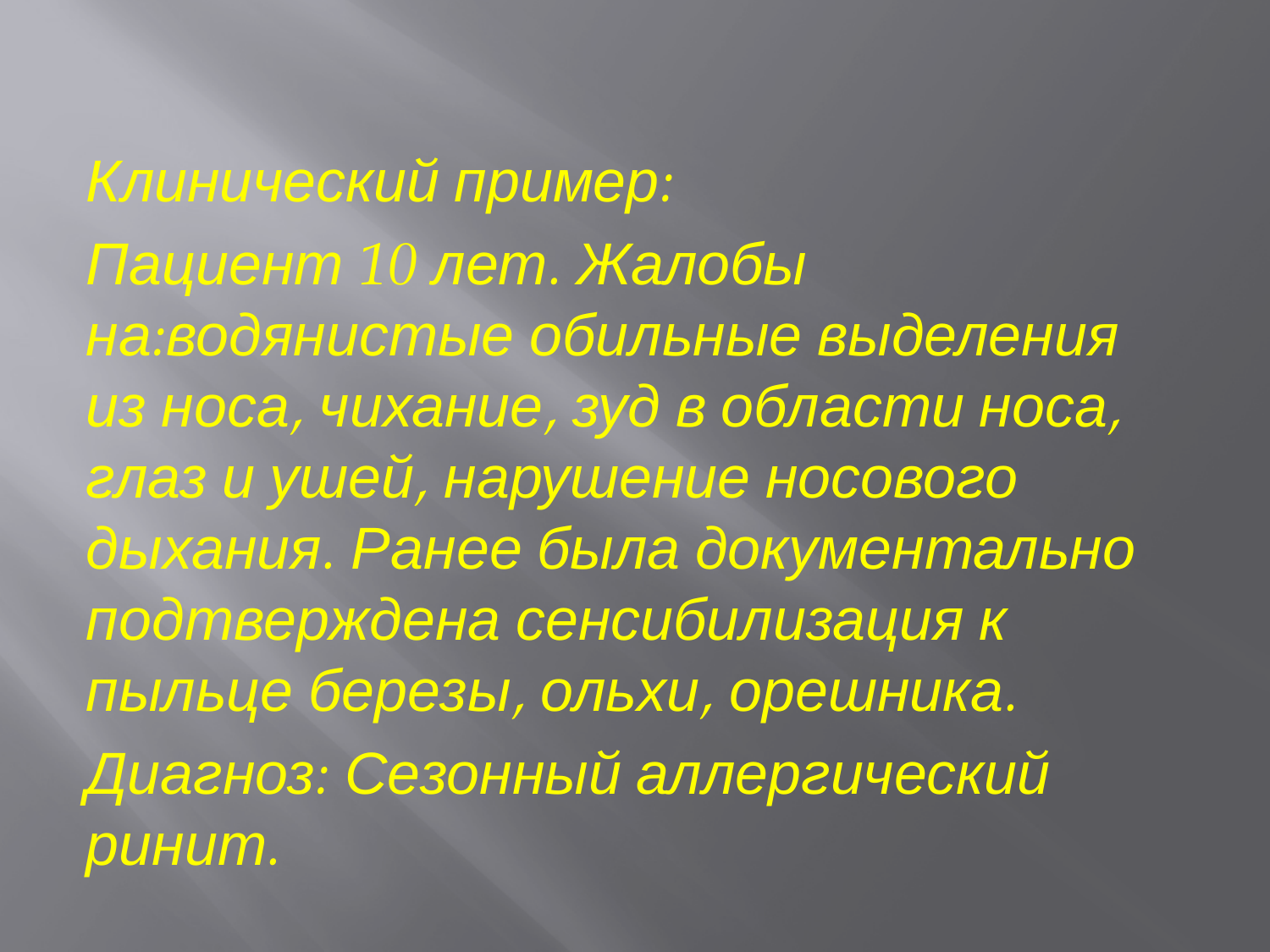

Клинический пример:
Пациент 10 лет. Жалобы на:водянистые обильные выделения из носа, чихание, зуд в области носа, глаз и ушей, нарушение носового дыхания. Ранее была документально подтверждена сенсибилизация к пыльце березы, ольхи, орешника.
Диагноз: Сезонный аллергический ринит.